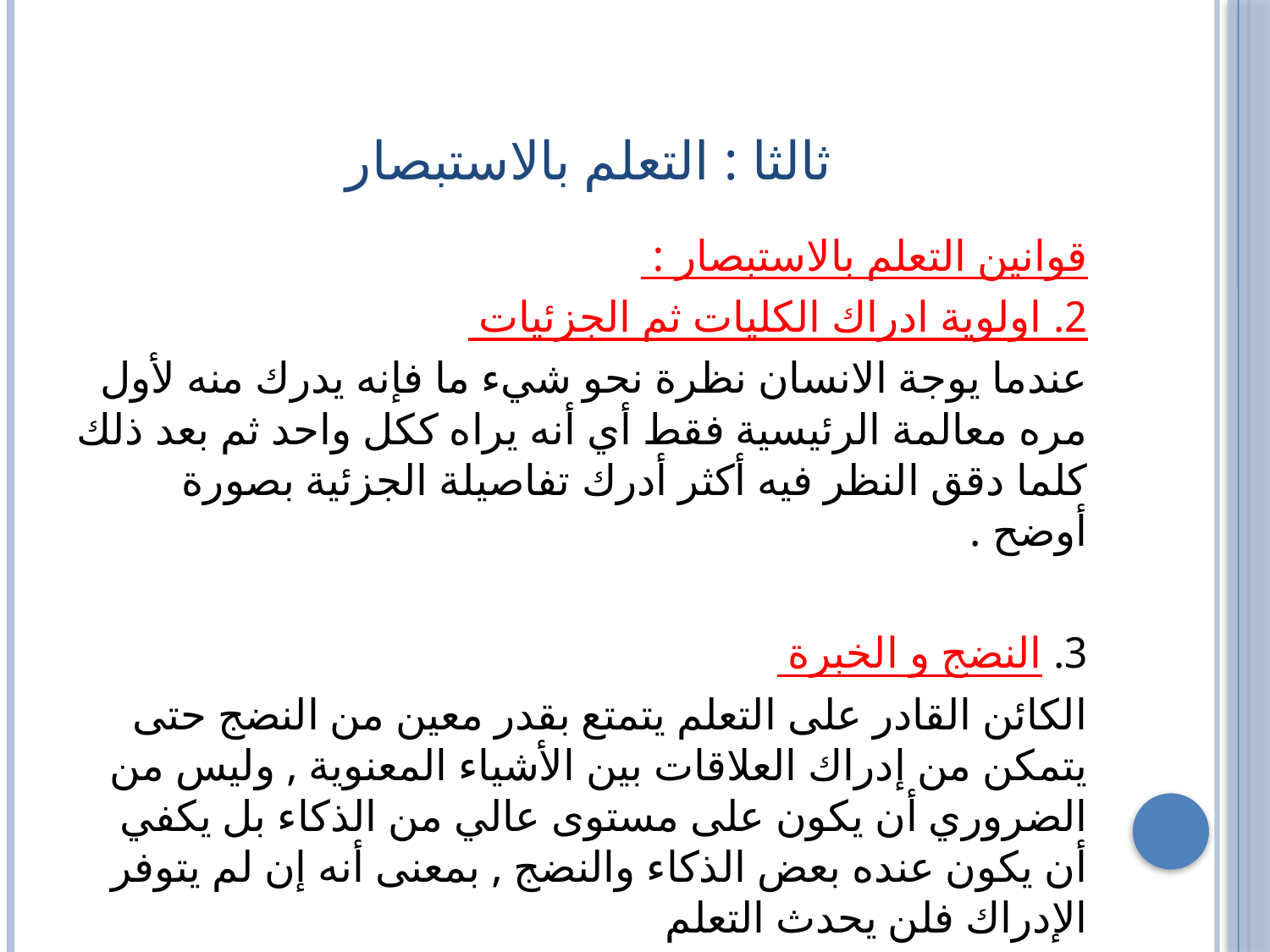

# ثالثا : التعلم بالاستبصار
قوانين التعلم بالاستبصار :
2. اولوية ادراك الكليات ثم الجزئيات
عندما يوجة الانسان نظرة نحو شيء ما فإنه يدرك منه لأول مره معالمة الرئيسية فقط أي أنه يراه ككل واحد ثم بعد ذلك كلما دقق النظر فيه أكثر أدرك تفاصيلة الجزئية بصورة أوضح .

3. النضج و الخبرة
الكائن القادر على التعلم يتمتع بقدر معين من النضج حتى يتمكن من إدراك العلاقات بين الأشياء المعنوية , وليس من الضروري أن يكون على مستوى عالي من الذكاء بل يكفي أن يكون عنده بعض الذكاء والنضج , بمعنى أنه إن لم يتوفر الإدراك فلن يحدث التعلم